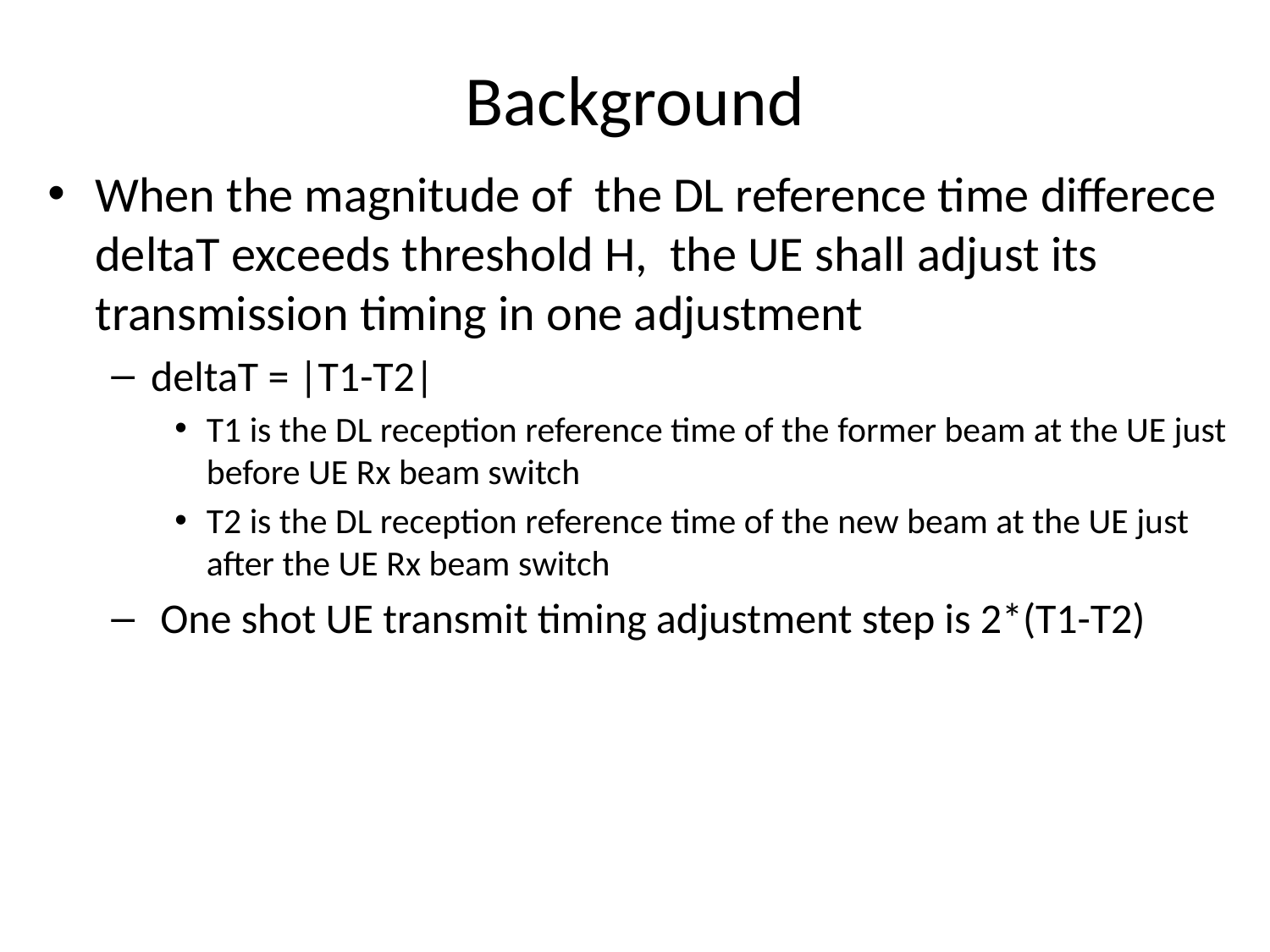

# Background
When the magnitude of  the DL reference time differece deltaT exceeds threshold H,  the UE shall adjust its transmission timing in one adjustment
deltaT = |T1-T2|
T1 is the DL reception reference time of the former beam at the UE just before UE Rx beam switch
T2 is the DL reception reference time of the new beam at the UE just after the UE Rx beam switch
 One shot UE transmit timing adjustment step is 2*(T1-T2)

2